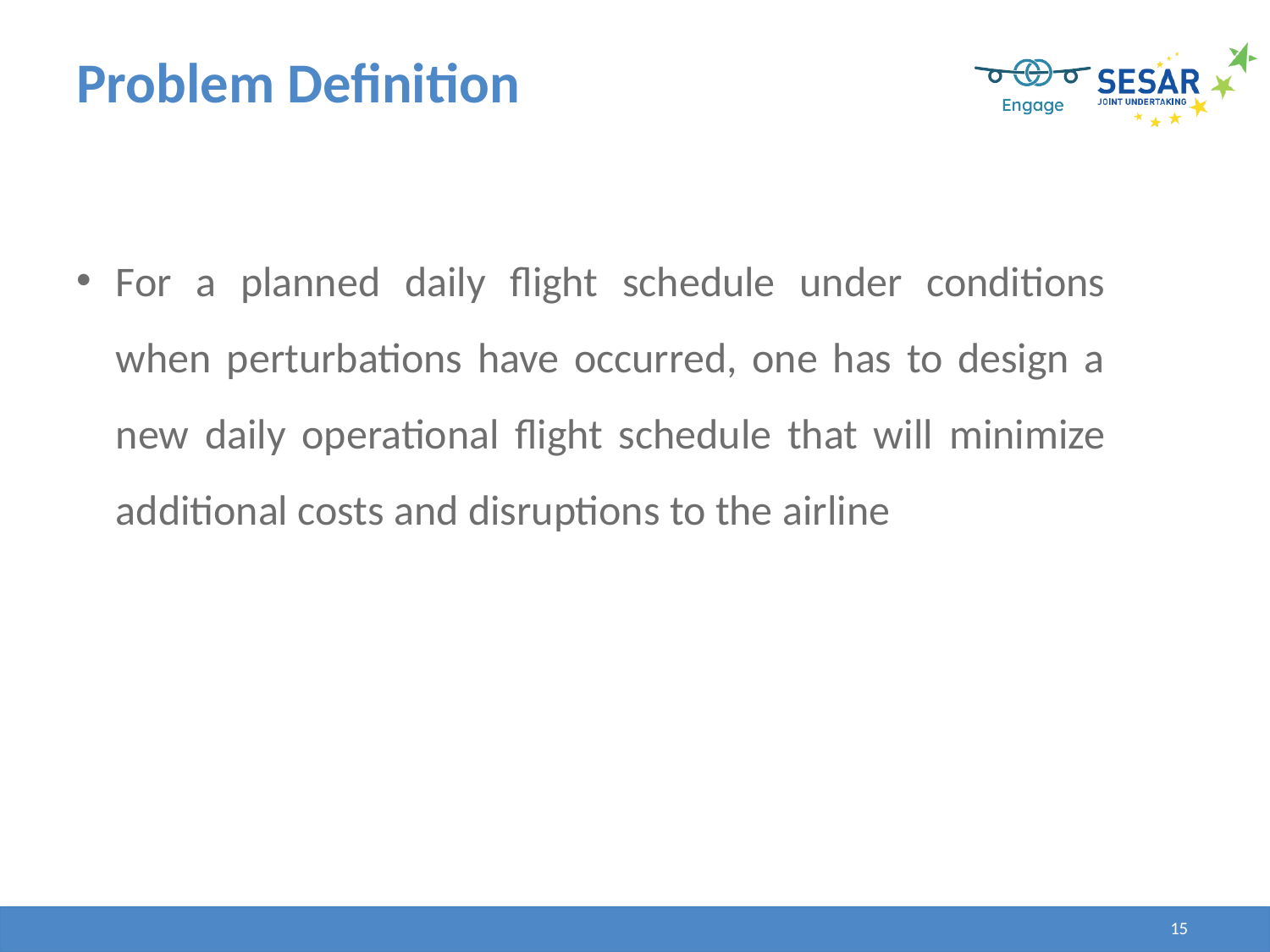

# Problem Definition
For a planned daily flight schedule under conditions when perturbations have occurred, one has to design a new daily operational flight schedule that will minimize additional costs and disruptions to the airline

15